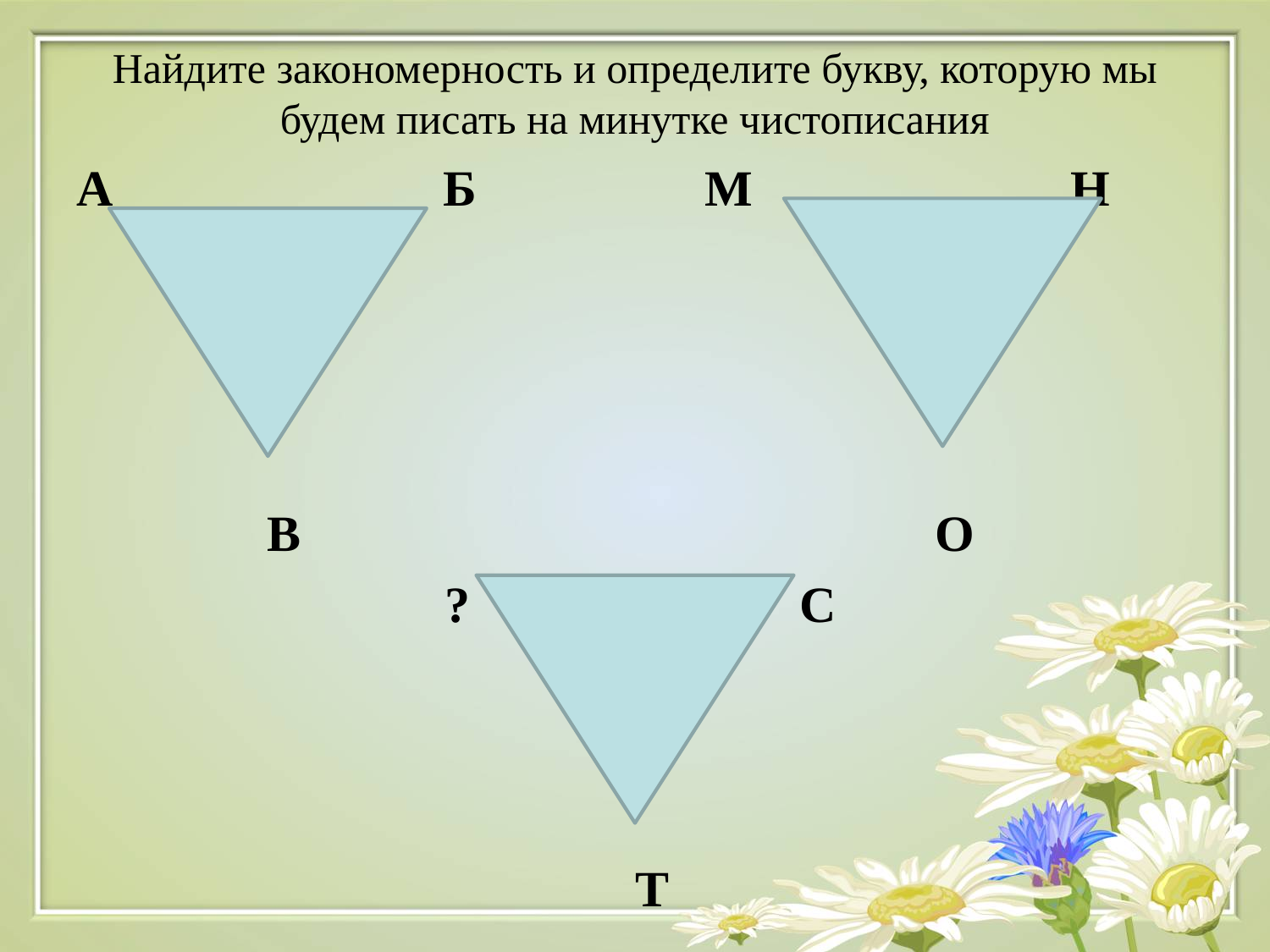

# Найдите закономерность и определите букву, которую мы будем писать на минутке чистописания
А                          Б                  М                         Н

               В                                                  О
                             ?                          С

                                            Т